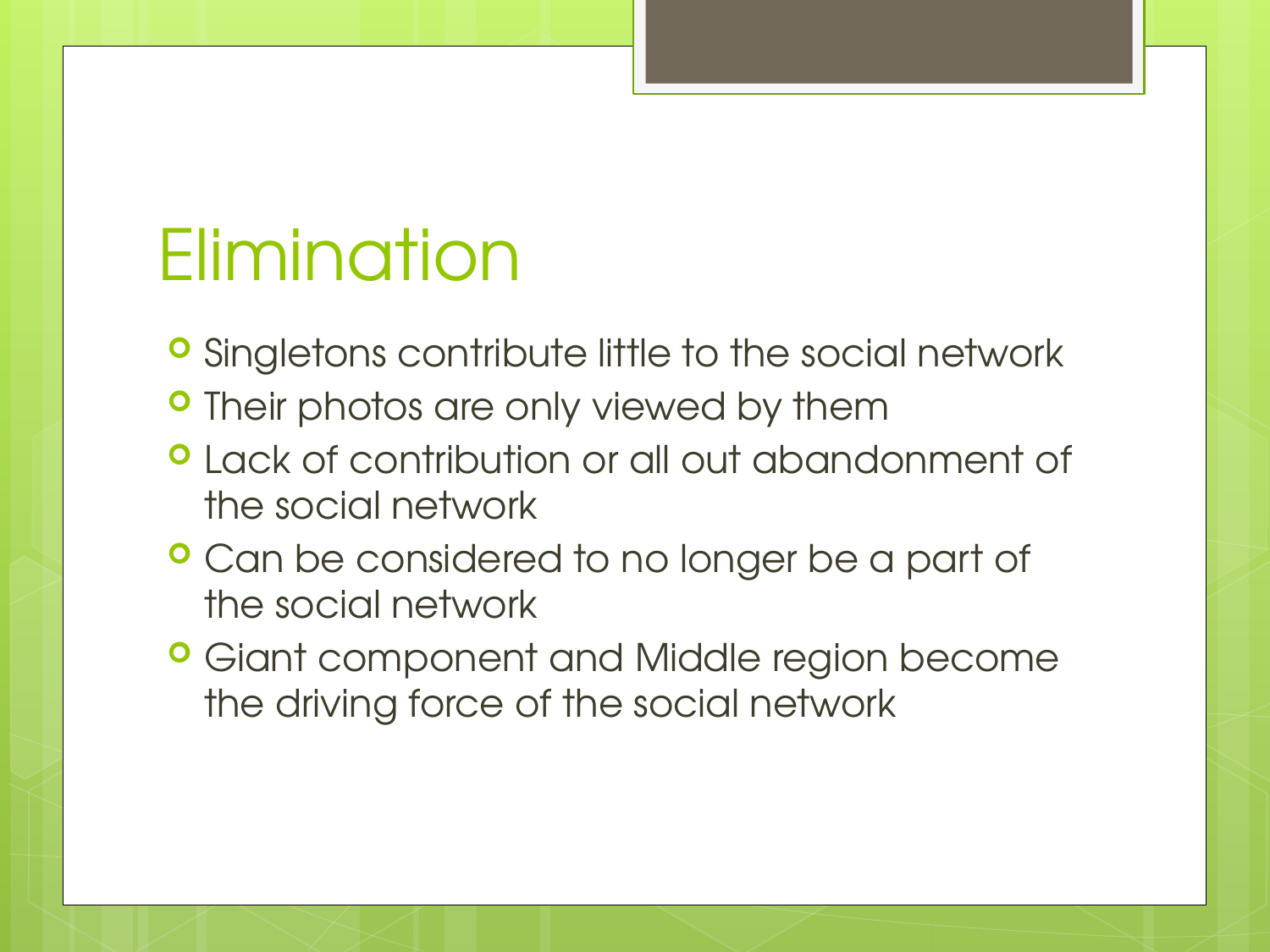

# Elimination
Singletons contribute little to the social network
Their photos are only viewed by them
Lack of contribution or all out abandonment of the social network
Can be considered to no longer be a part of the social network
Giant component and Middle region become the driving force of the social network